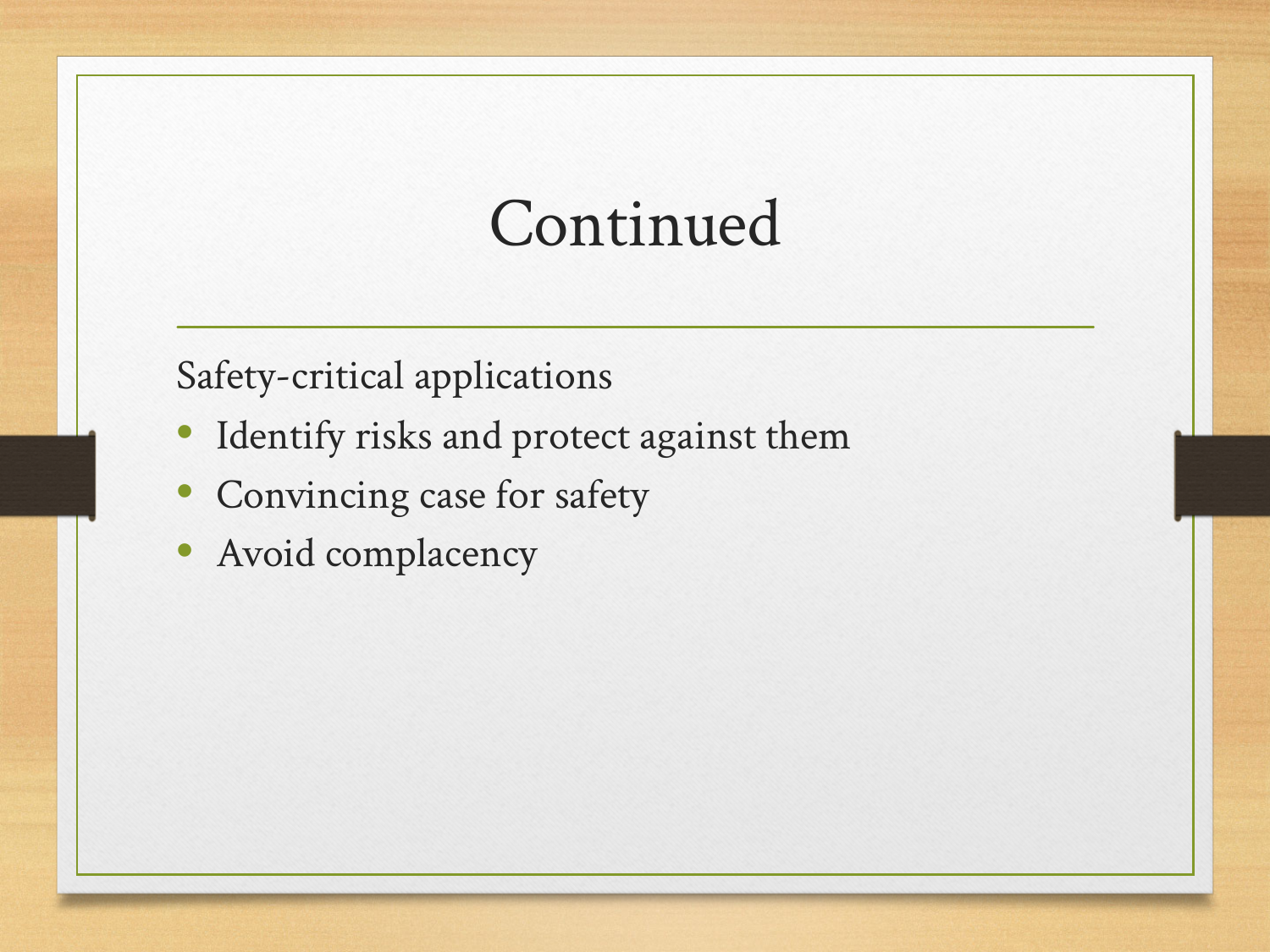

# Continued
Safety-critical applications
Identify risks and protect against them
Convincing case for safety
Avoid complacency